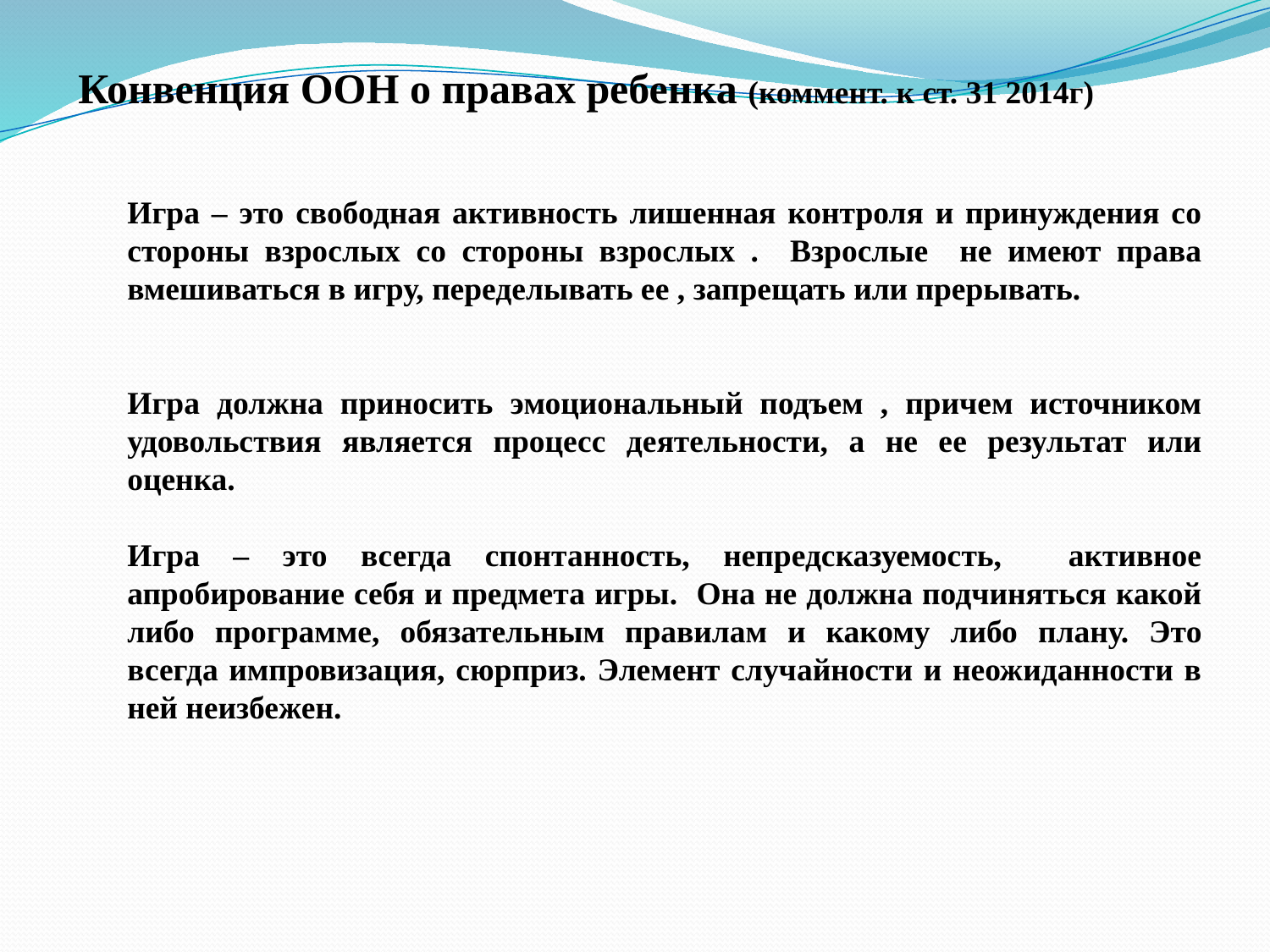

Конвенция ООН о правах ребенка (коммент. к ст. 31 2014г)
Игра – это свободная активность лишенная контроля и принуждения со стороны взрослых со стороны взрослых .  Взрослые  не имеют права вмешиваться в игру, переделывать ее , запрещать или прерывать.

Игра должна приносить эмоциональный подъем , причем источником удовольствия является процесс деятельности, а не ее результат или оценка.

Игра – это всегда спонтанность, непредсказуемость,  активное апробирование себя и предмета игры.  Она не должна подчиняться какой либо программе, обязательным правилам и какому либо плану. Это всегда импровизация, сюрприз. Элемент случайности и неожиданности в ней неизбежен.